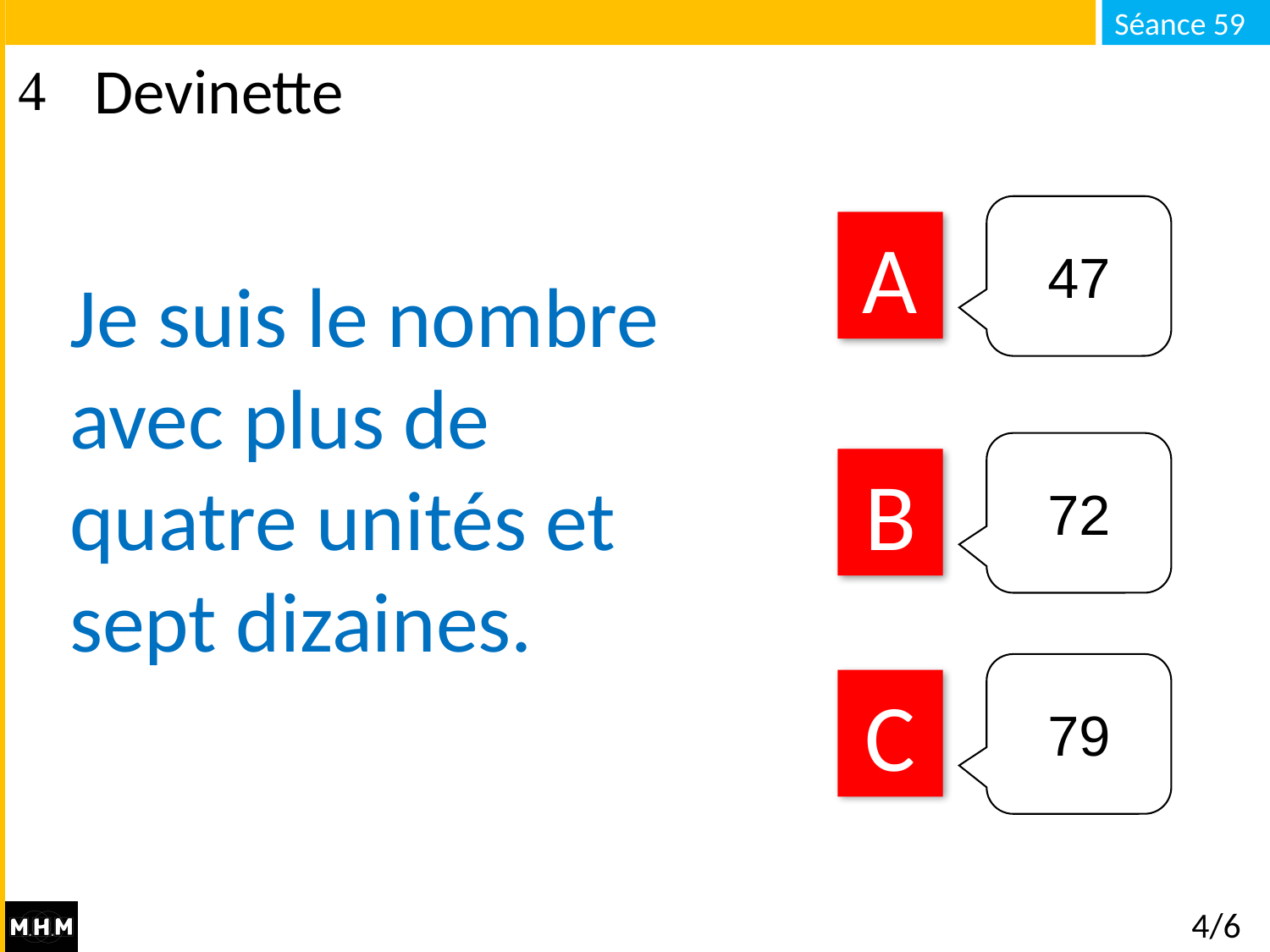

# Devinette
47
A
Je suis le nombre avec plus de quatre unités et sept dizaines.
72
B
79
C
4/6